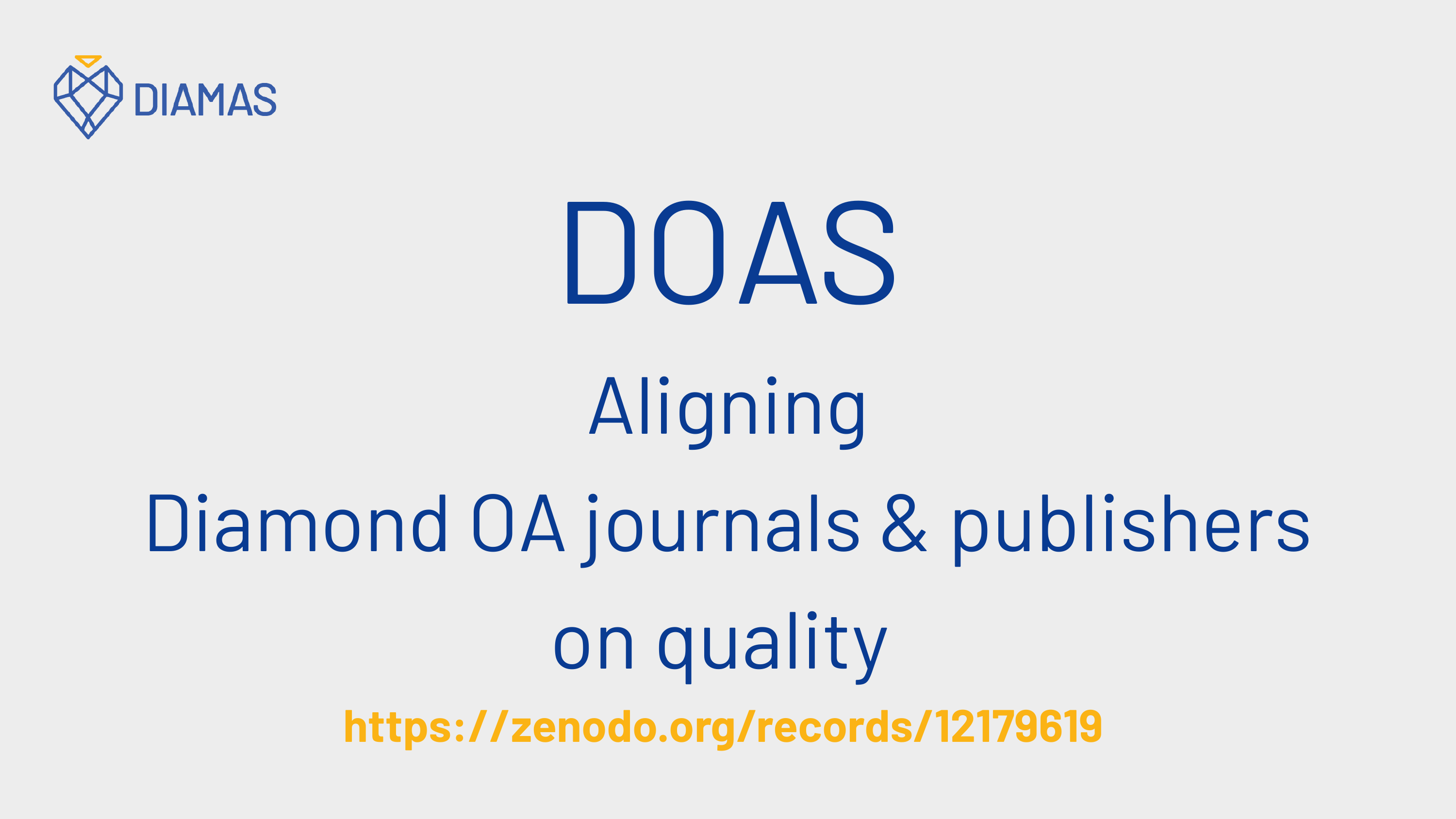

DOAS
Aligning
Diamond OA journals & publishers
on quality
https://zenodo.org/records/12179619